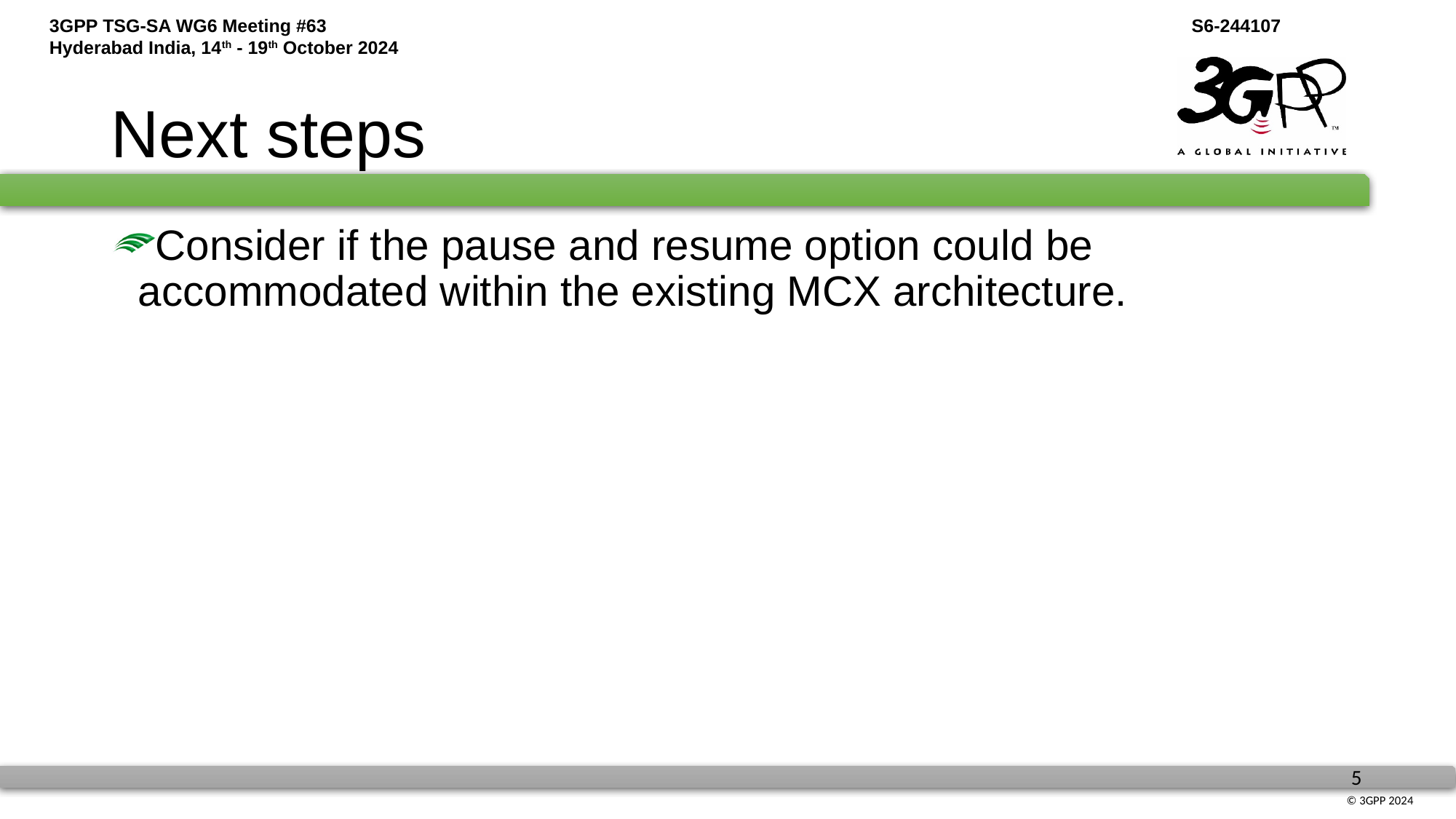

# Next steps
Consider if the pause and resume option could be accommodated within the existing MCX architecture.